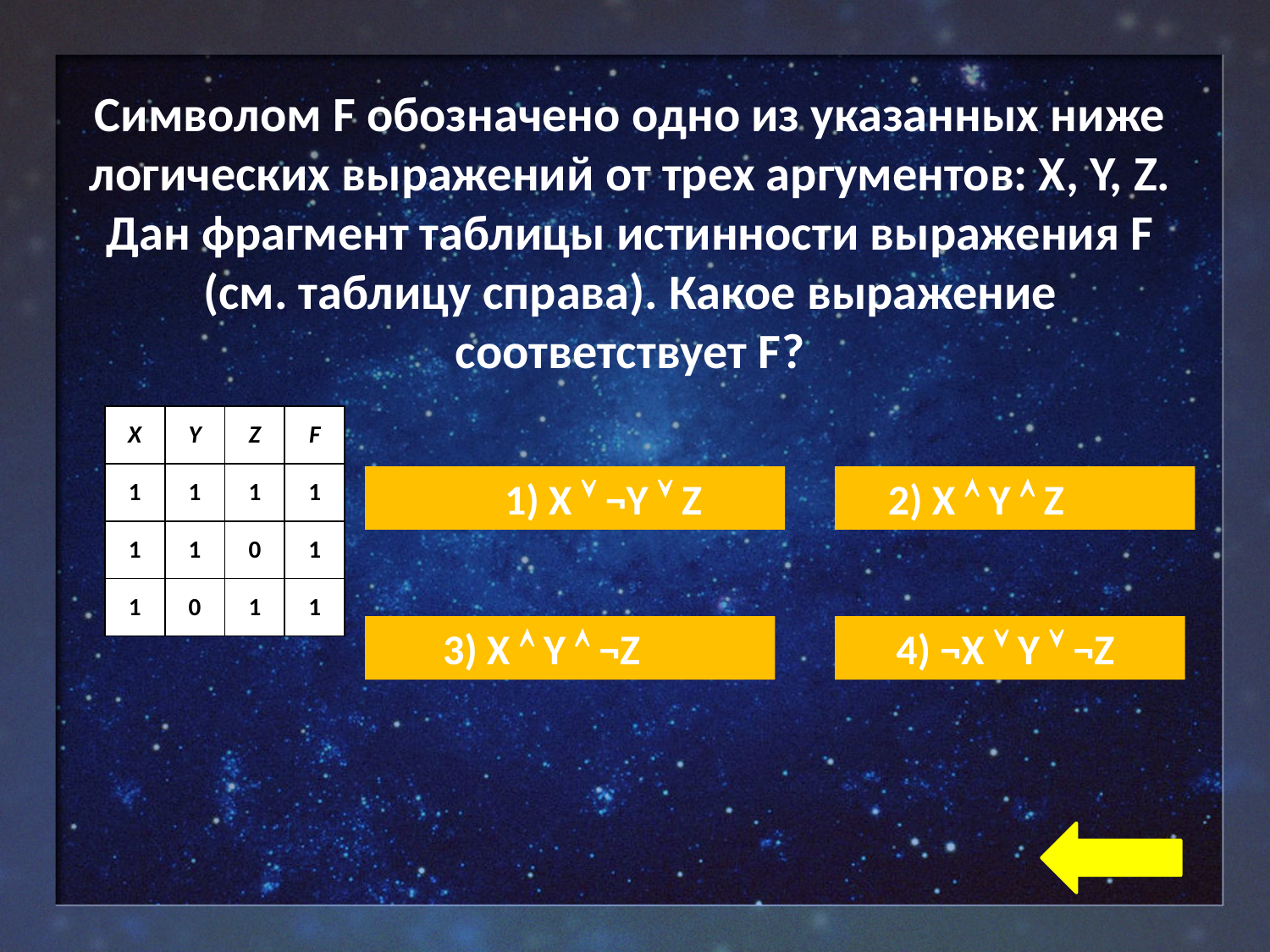

Символом F обозначено одно из указанных ниже логических выражений от трех аргументов: X, Y, Z. Дан фрагмент таблицы истинности выражения F (см. таблицу справа). Какое выражение соответствует F?
| X | Y | Z | F |
| --- | --- | --- | --- |
| 1 | 1 | 1 | 1 |
| 1 | 1 | 0 | 1 |
| 1 | 0 | 1 | 1 |
	1) X ∨ ¬Y ∨ Z
2) X ∧ Y ∧ Z
3) X ∧ Y ∧ ¬Z
4) ¬X ∨ Y ∨ ¬Z